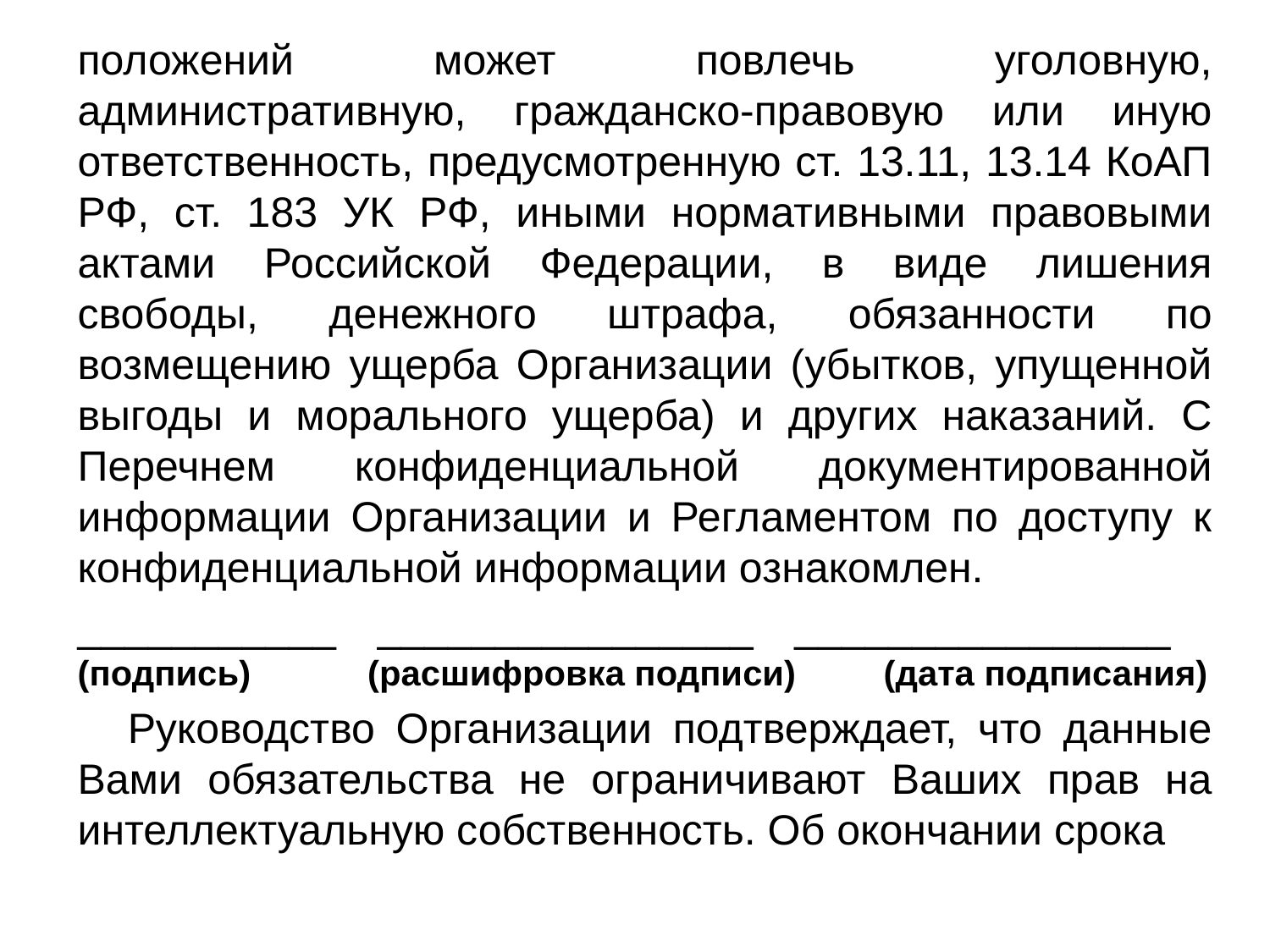

положений может повлечь уголовную, административную, гражданско-правовую или иную ответственность, предусмотренную ст. 13.11, 13.14 КоАП РФ, ст. 183 УК РФ, иными нормативными правовыми актами Российской Федерации, в виде лишения свободы, денежного штрафа, обязанности по возмещению ущерба Организации (убытков, упущенной выгоды и морального ущерба) и других наказаний. С Перечнем конфиденциальной документированной информации Организации и Регламентом по доступу к конфиденциальной информации ознакомлен.
___________   ________________   ________________    (подпись)            (расшифровка подписи)         (дата подписания)
Руководство Организации подтверждает, что данные Вами обязательства не ограничивают Ваших прав на интеллектуальную собственность. Об окончании срока